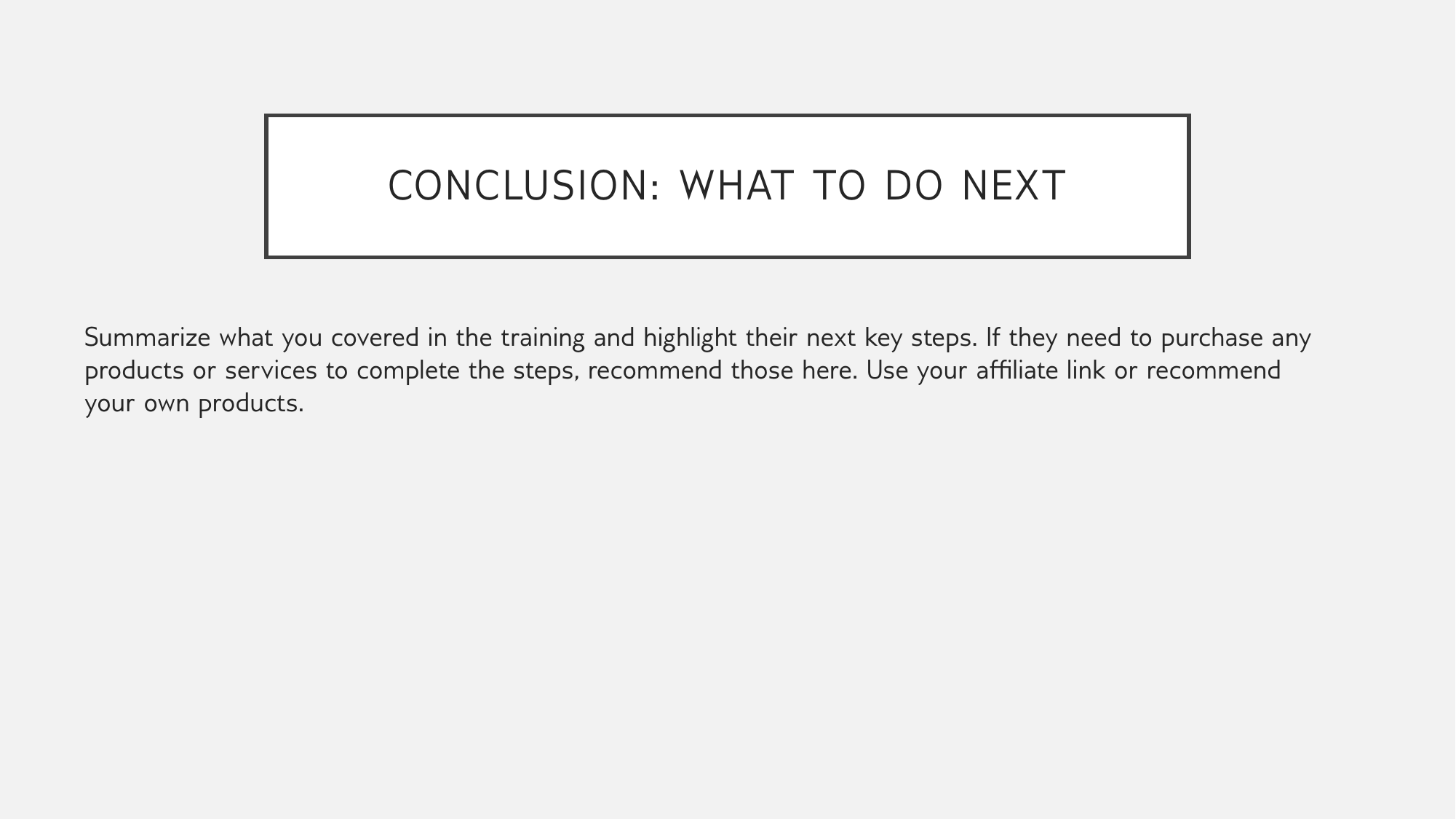

# CONCLUSION: WHAT TO DO NEXT
Summarize what you covered in the training and highlight their next key steps. If they need to purchase any products or services to complete the steps, recommend those here. Use your affiliate link or recommend your own products.